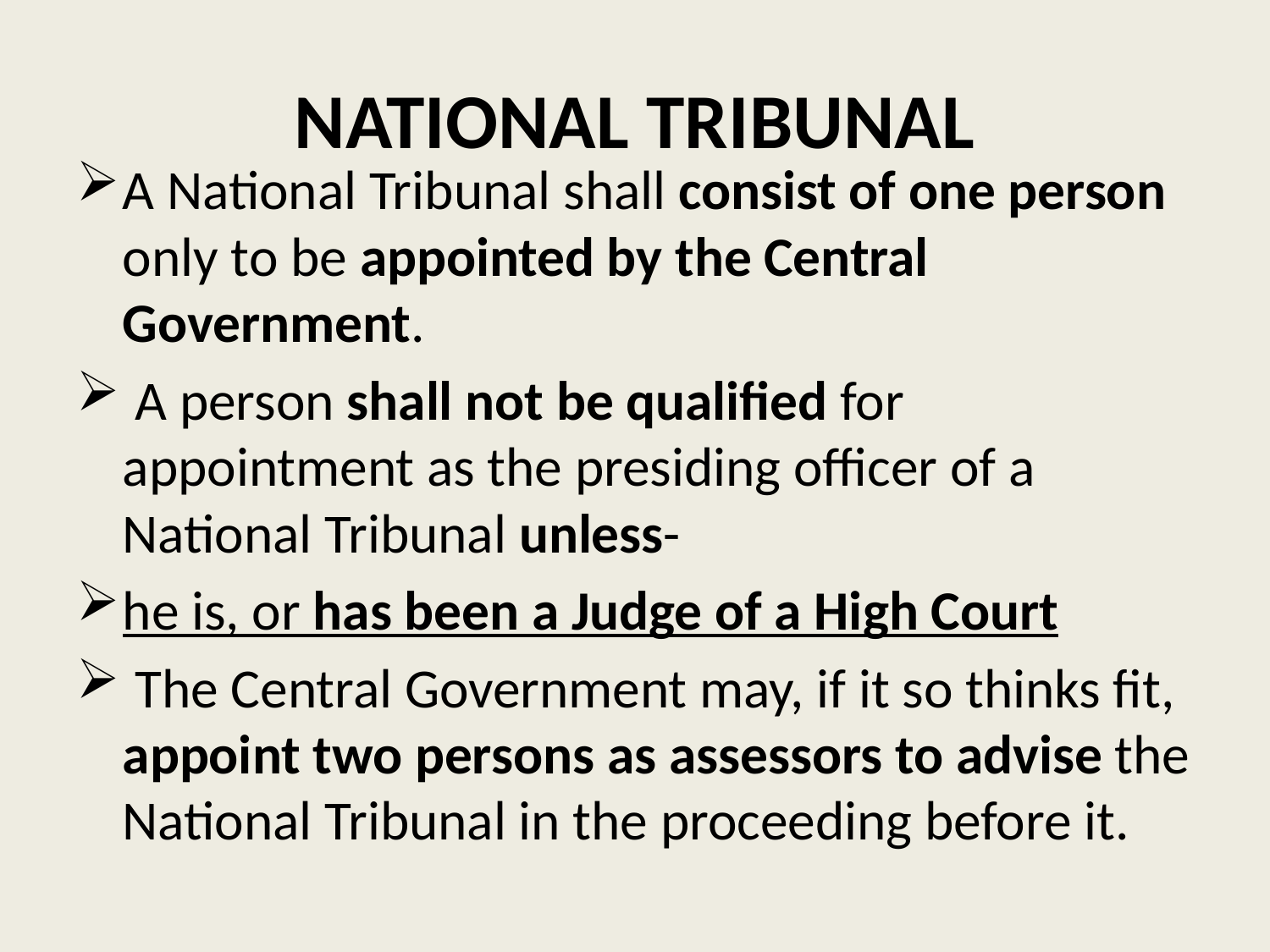

# NATIONAL TRIBUNAL
A National Tribunal shall consist of one person only to be appointed by the Central Government.
 A person shall not be qualified for appointment as the presiding officer of a National Tribunal unless-
he is, or has been a Judge of a High Court
 The Central Government may, if it so thinks fit, appoint two persons as assessors to advise the National Tribunal in the proceeding before it.